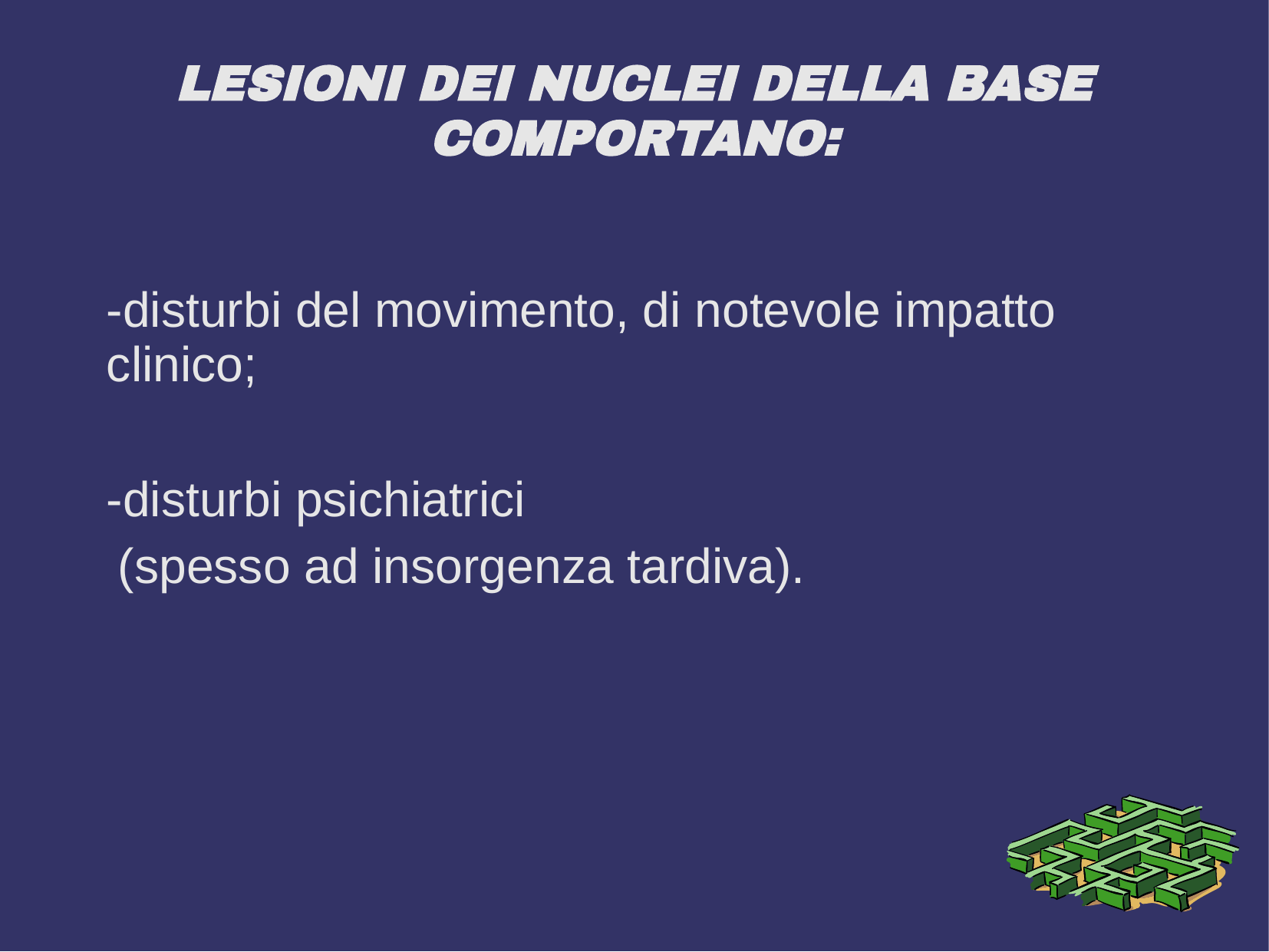

LESIONI DEI NUCLEI DELLA BASE COMPORTANO:

	-disturbi del movimento, di notevole impatto clinico;

	-disturbi psichiatrici
    (spesso ad insorgenza tardiva).